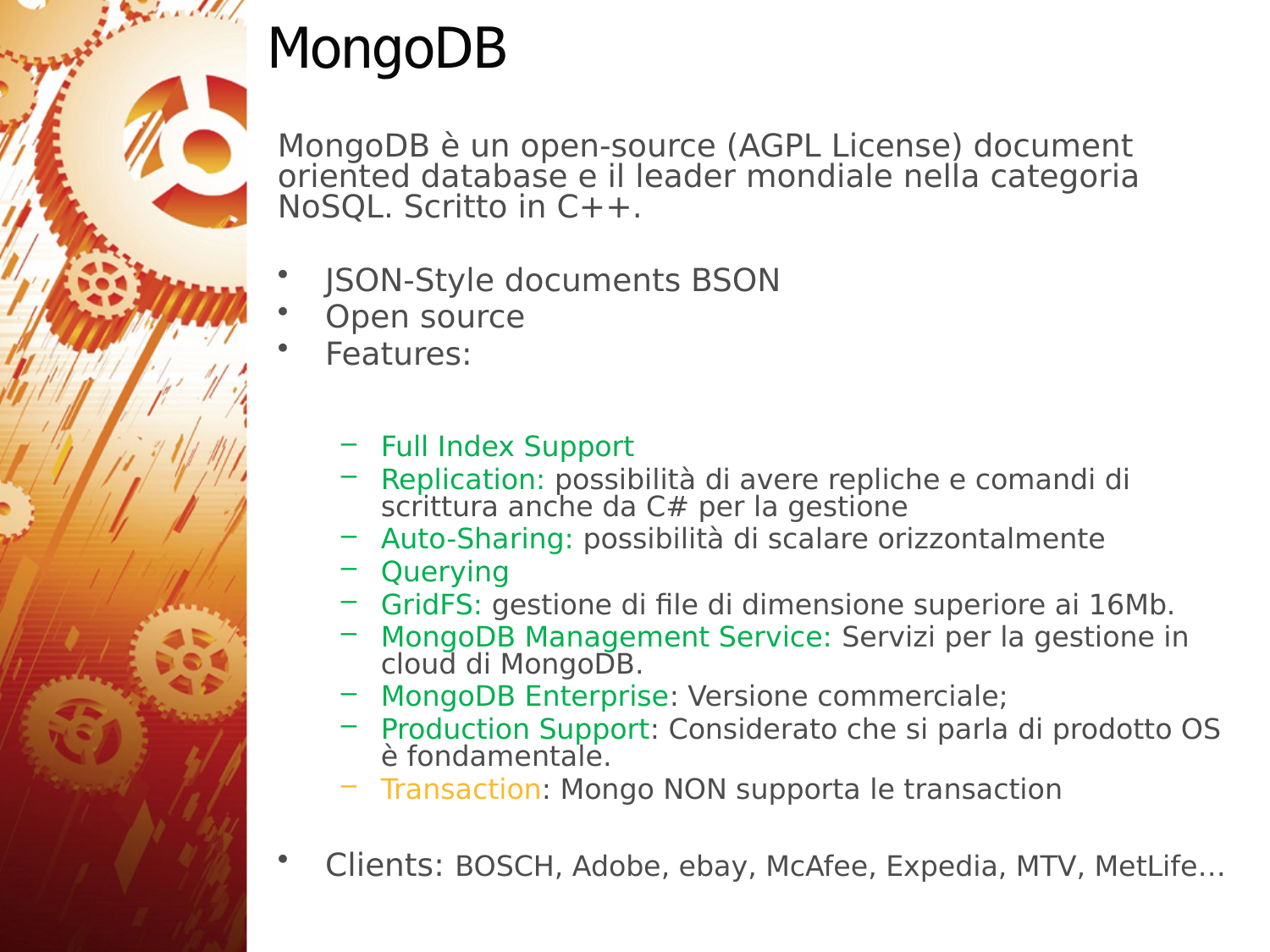

# MongoDB
MongoDB è un open-source (AGPL License) document oriented database e il leader mondiale nella categoria NoSQL. Scritto in C++.

JSON-Style documents BSON
Open source
Features:

Full Index Support
Replication: possibilità di avere repliche e comandi di scrittura anche da C# per la gestione
Auto-Sharing: possibilità di scalare orizzontalmente
Querying
GridFS: gestione di file di dimensione superiore ai 16Mb.
MongoDB Management Service: Servizi per la gestione in cloud di MongoDB.
MongoDB Enterprise: Versione commerciale;
Production Support: Considerato che si parla di prodotto OS è fondamentale.
Transaction: Mongo NON supporta le transaction

Clients: BOSCH, Adobe, ebay, McAfee, Expedia, MTV, MetLife…